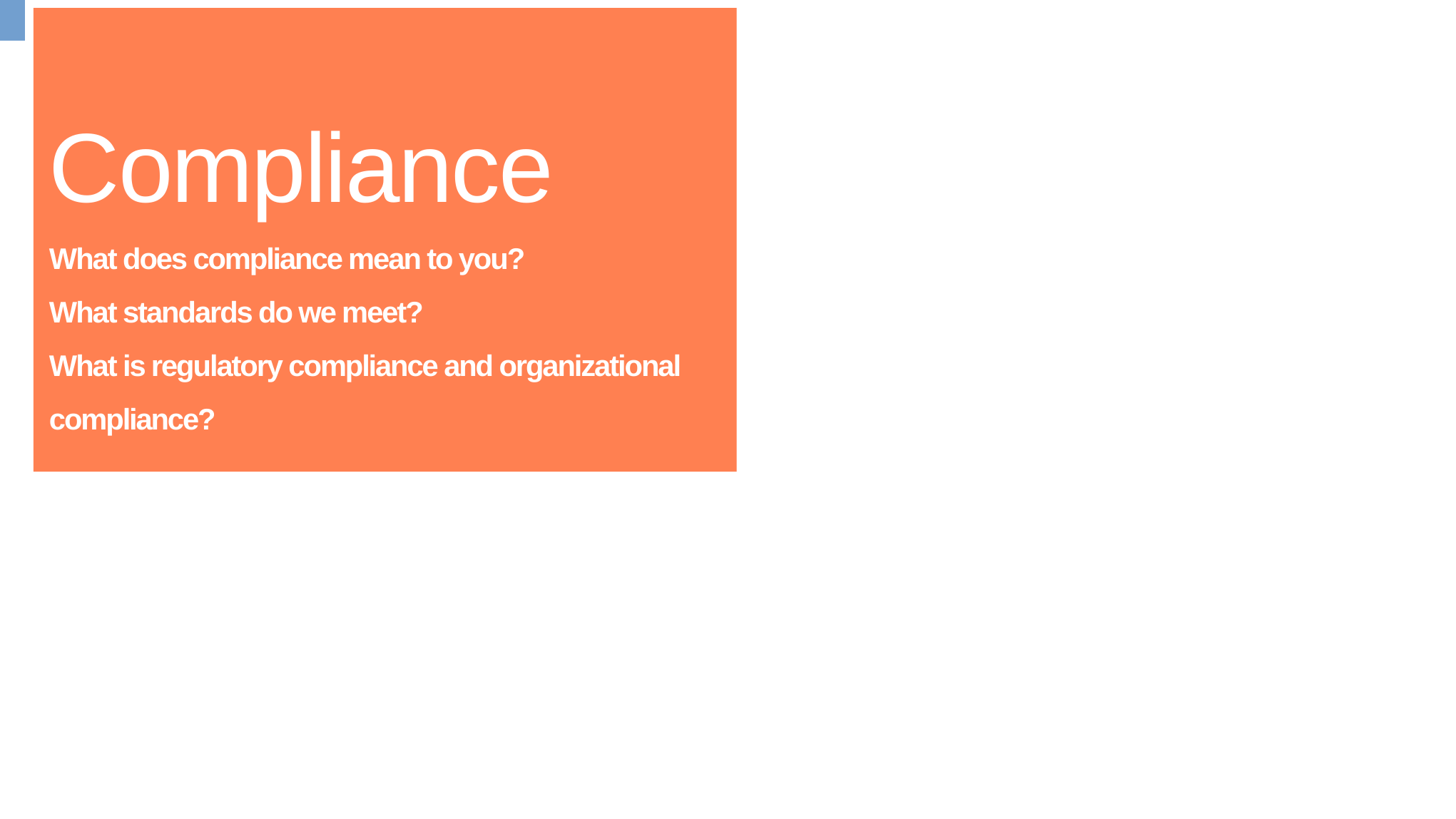

# Compliance What does compliance mean to you? What standards do we meet? What is regulatory compliance and organizational compliance?
| 2012 |  | 2013 |  |  |  |
| --- | --- | --- | --- | --- | --- |
| Q3 | Q4 | Q1 | Q2 | Q3 | Q4 |
| 99.98 | 99.97 | 99.94 | 99.97 | 99.96 | 99.98 |